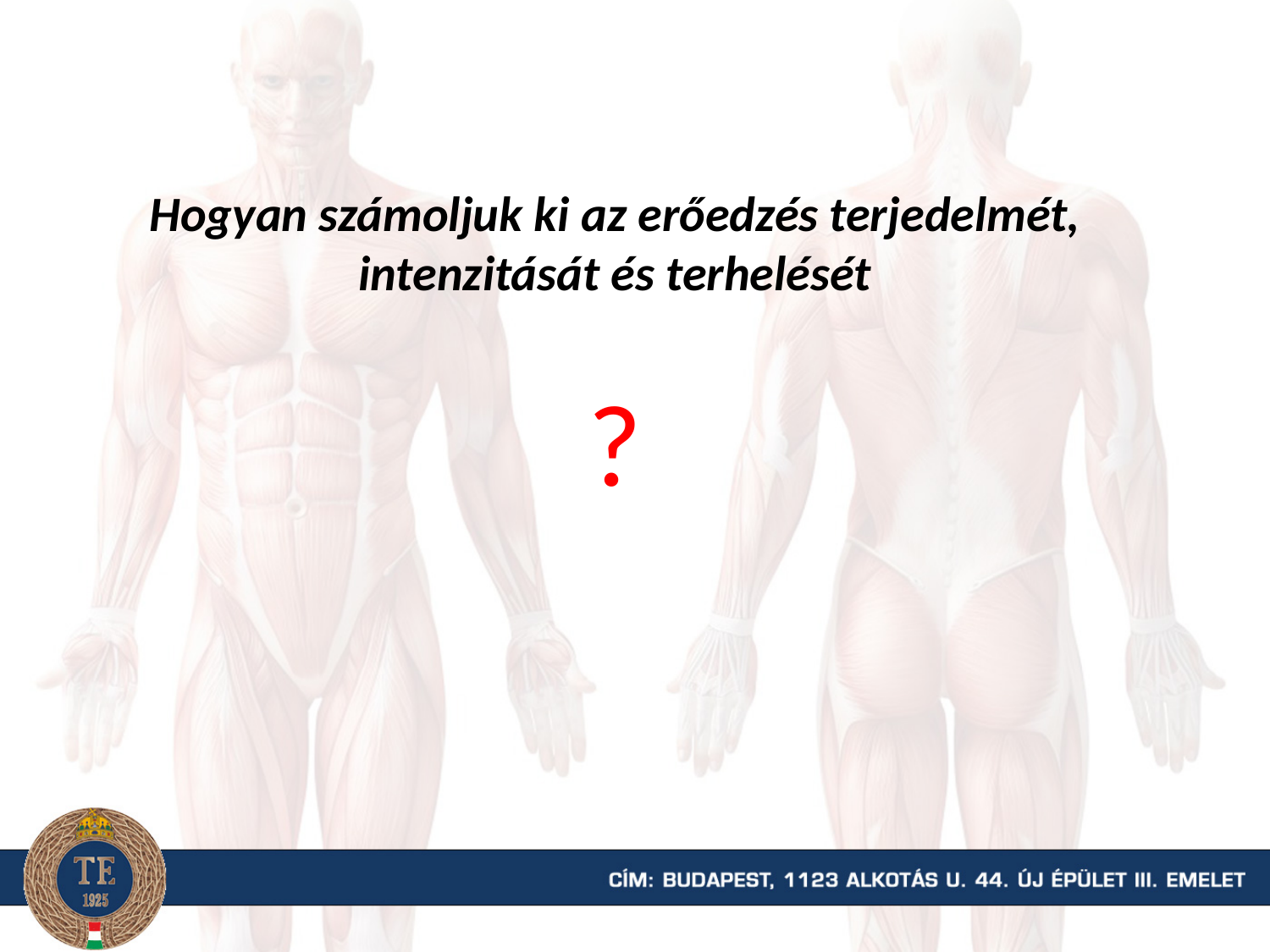

Hogyan számoljuk ki az erőedzés terjedelmét, intenzitását és terhelését
?